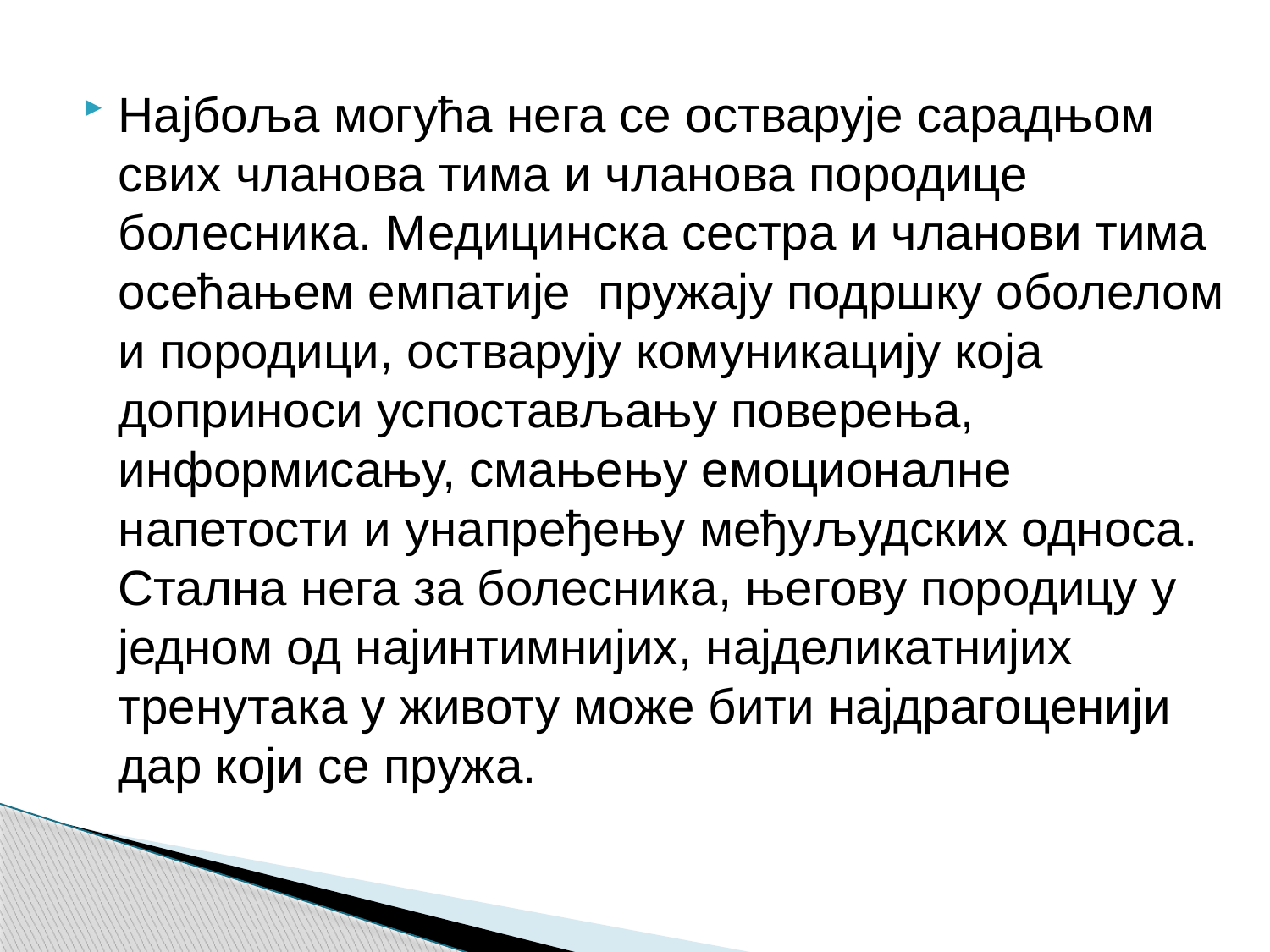

Најбоља могућа нега се остварује сарадњом свих чланова тима и чланова породице болесника. Медицинска сестра и чланови тима осећањем емпатије  пружају подршку оболелом и породици, остварују комуникацију која доприноси успостављању поверења, информисању, смањењу емоционалне напетости и унапређењу међуљудских односа. Стална нега за болесника, његову породицу у једном од најинтимнијих, најделикатнијих тренутака у животу може бити најдрагоценији дар који се пружа.